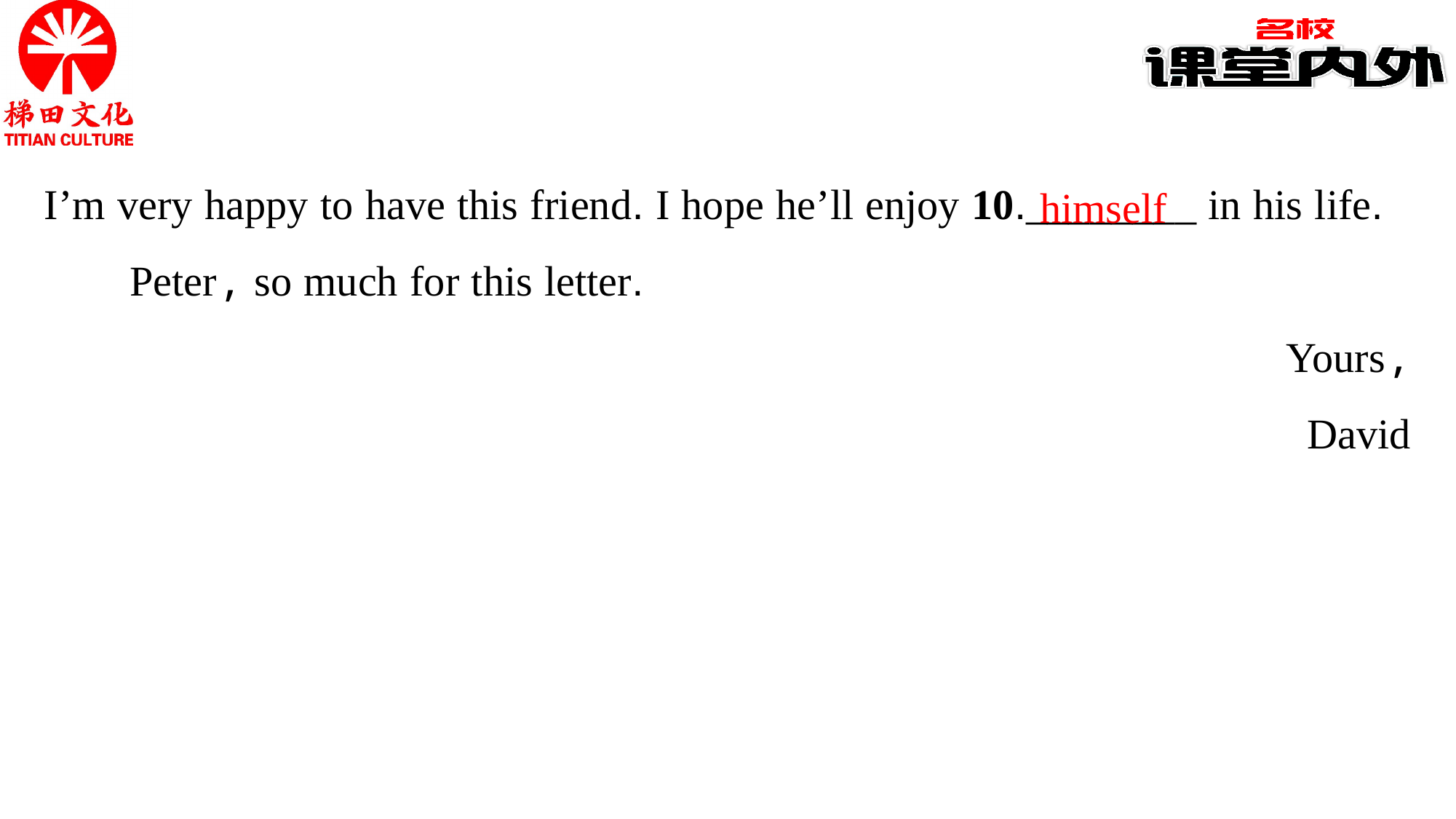

himself
I’m very happy to have this friend. I hope he’ll enjoy 10.________ in his life.
Peter, so much for this letter.
Yours,
David